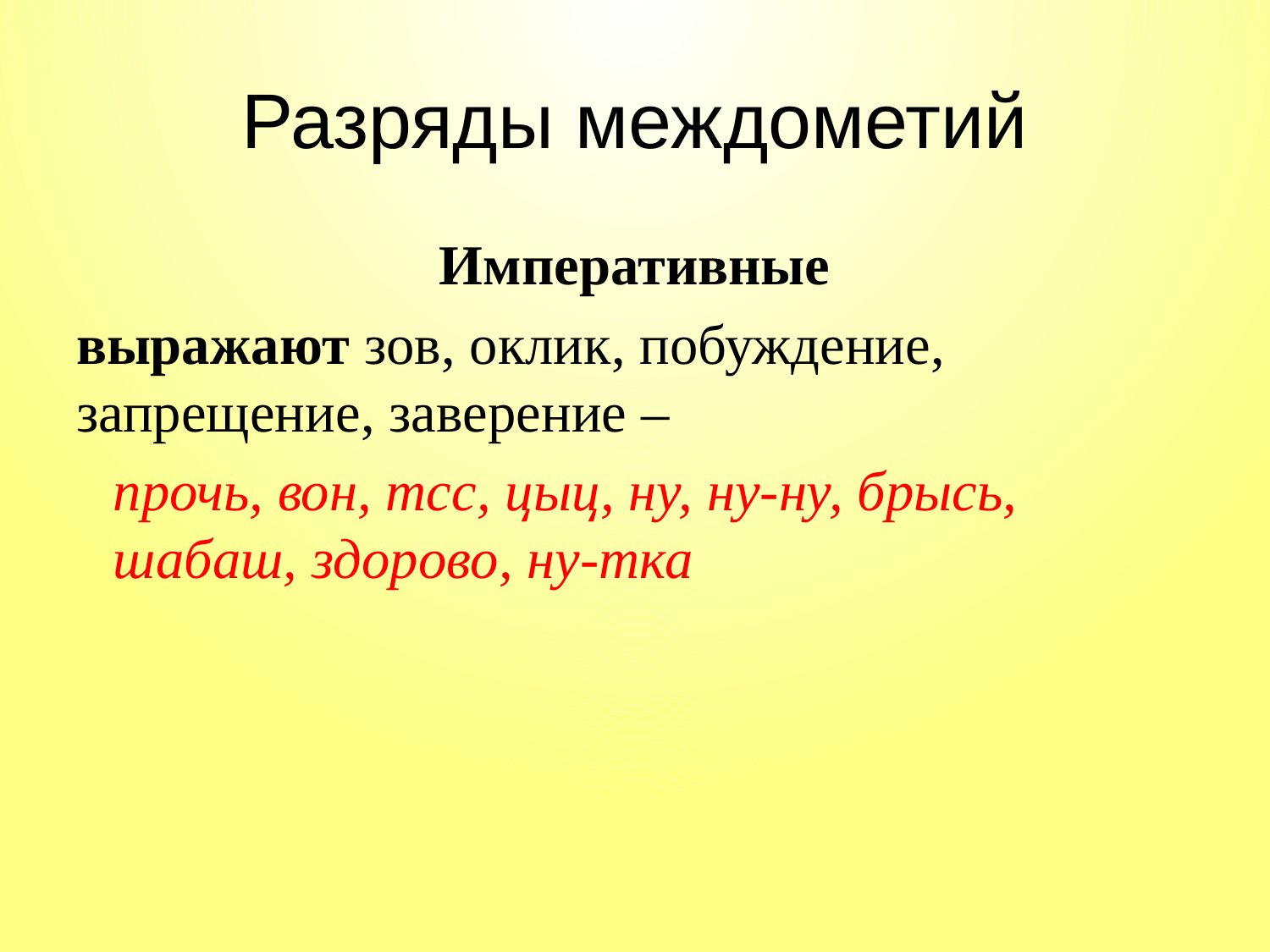

# Разряды междометий
Императивные
выражают зов, оклик, побуждение, запрещение, заверение –
прочь, вон, тсс, цыц, ну, ну-ну, брысь, шабаш, здорово, ну-тка